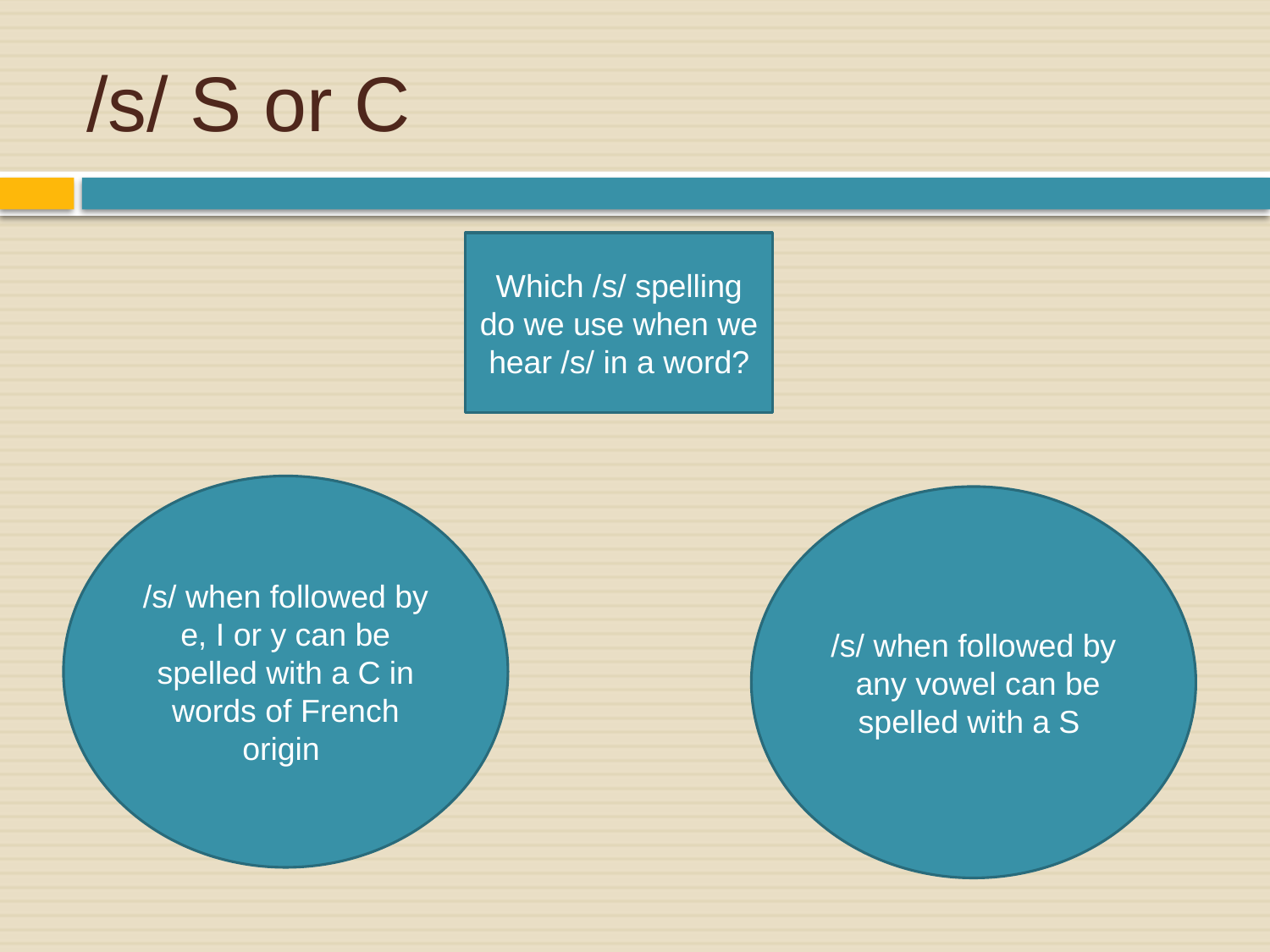

# /s/ S or C
Which /s/ spelling do we use when we hear /s/ in a word?
/s/ when followed by e, I or y can be spelled with a C in words of French origin
/s/ when followed by  any vowel can be spelled with a S